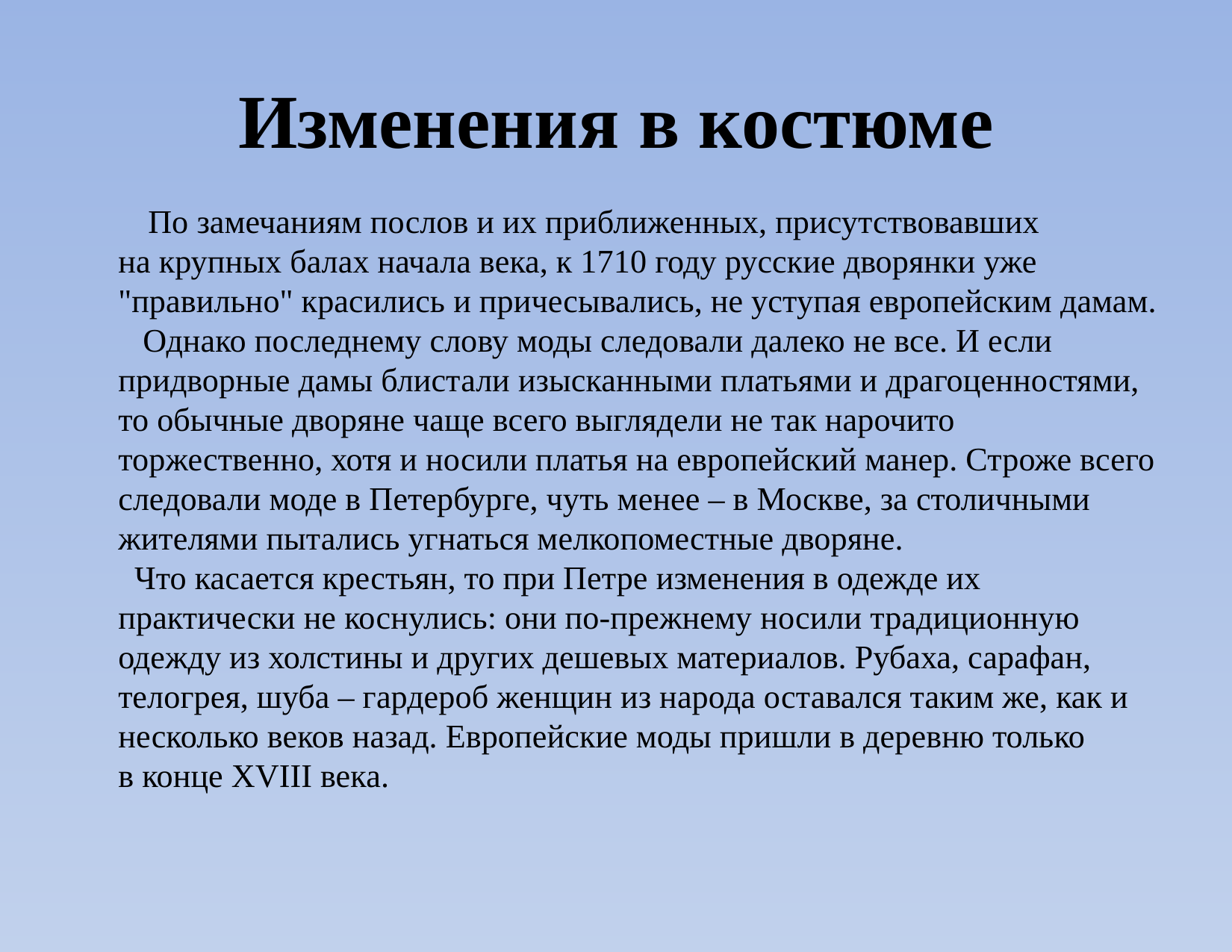

Изменения в костюме
         По замечаниям послов и их приближенных, присутствовавших на крупных балах начала века, к 1710 году русские дворянки уже "правильно" красились и причесывались, не уступая европейским дамам.
      Однако последнему слову моды следовали далеко не все. И если придворные дамы блистали изысканными платьями и драгоценностями, то обычные дворяне чаще всего выглядели не так нарочито торжественно, хотя и носили платья на европейский манер. Строже всего следовали моде в Петербурге, чуть менее – в Москве, за столичными жителями пытались угнаться мелкопоместные дворяне.
    Что касается крестьян, то при Петре изменения в одежде их практически не коснулись: они по-прежнему носили традиционную одежду из холстины и других дешевых материалов. Рубаха, сарафан, телогрея, шуба – гардероб женщин из народа оставался таким же, как и несколько веков назад. Европейские моды пришли в деревню только в конце XVIII века.